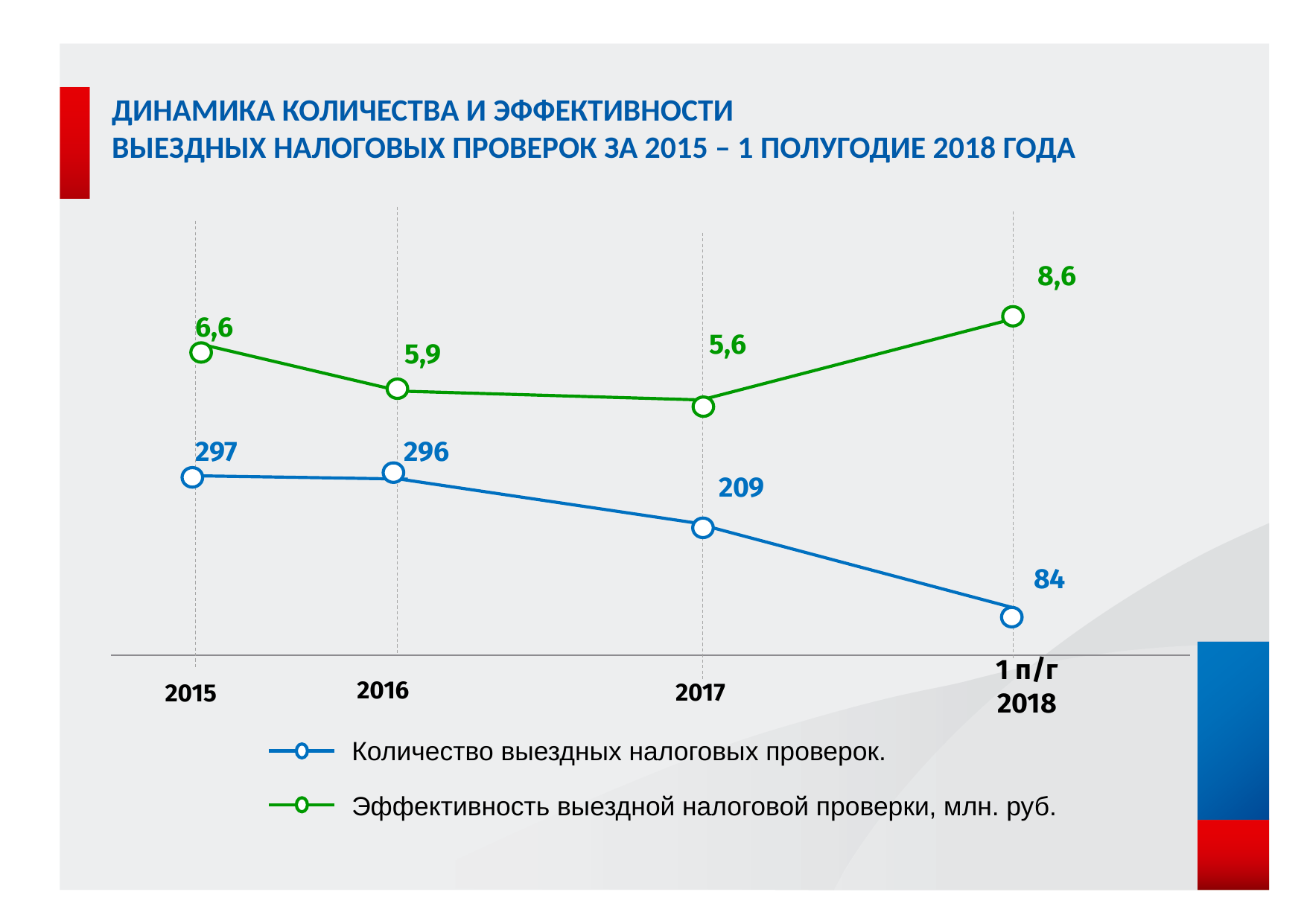

Динамика количества и эффективности
выездных налоговых проверок за 2015 – 1 полугодие 2018 года

8,6
6,6

5,6
5,9

297
296
209

84

1 п/г
2018
2016

2017
2015
Количество выездных налоговых проверок.

Эффективность выездной налоговой проверки, млн. руб.